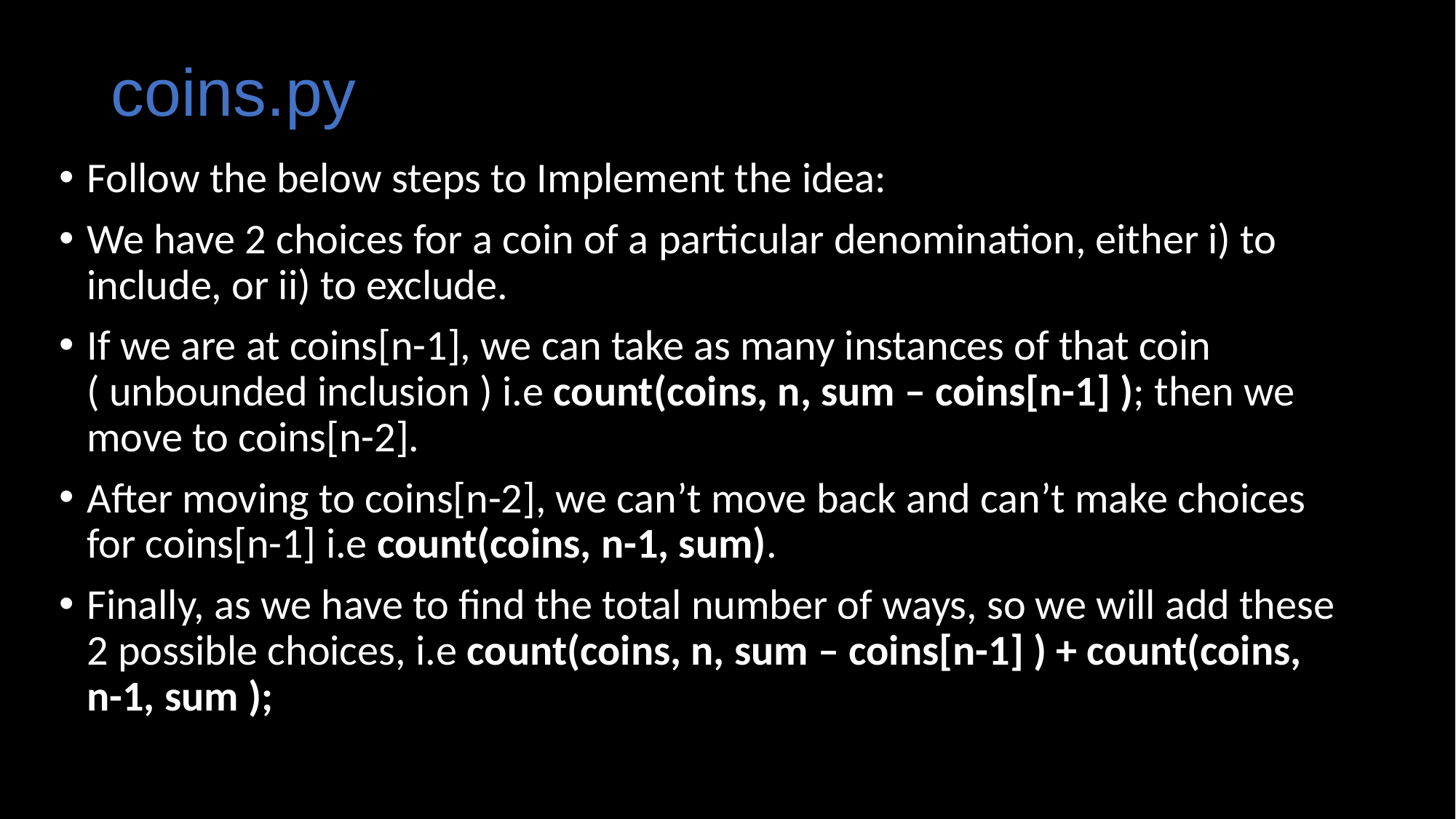

# coins.py
Follow the below steps to Implement the idea:
We have 2 choices for a coin of a particular denomination, either i) to include, or ii) to exclude.
If we are at coins[n-1], we can take as many instances of that coin ( unbounded inclusion ) i.e count(coins, n, sum – coins[n-1] ); then we move to coins[n-2].
After moving to coins[n-2], we can’t move back and can’t make choices for coins[n-1] i.e count(coins, n-1, sum).
Finally, as we have to find the total number of ways, so we will add these 2 possible choices, i.e count(coins, n, sum – coins[n-1] ) + count(coins, n-1, sum );